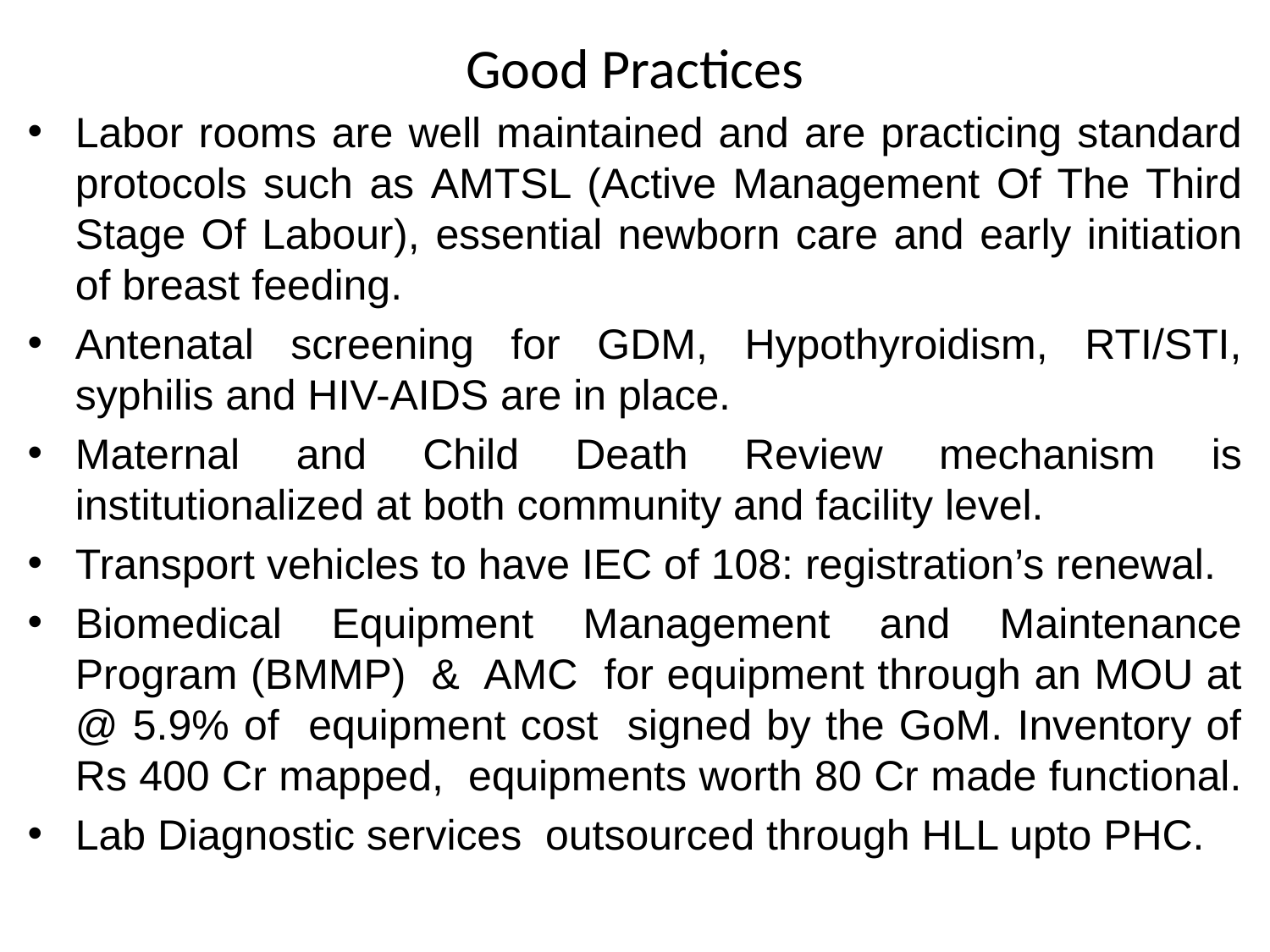

# Good Practices
Labor rooms are well maintained and are practicing standard protocols such as AMTSL (Active Management Of The Third Stage Of Labour), essential newborn care and early initiation of breast feeding.
Antenatal screening for GDM, Hypothyroidism, RTI/STI, syphilis and HIV-AIDS are in place.
Maternal and Child Death Review mechanism is institutionalized at both community and facility level.
Transport vehicles to have IEC of 108: registration’s renewal.
Biomedical Equipment Management and Maintenance Program (BMMP)  &  AMC  for equipment through an MOU at @ 5.9% of  equipment cost  signed by the GoM. Inventory of Rs 400 Cr mapped,  equipments worth 80 Cr made functional.
Lab Diagnostic services  outsourced through HLL upto PHC.